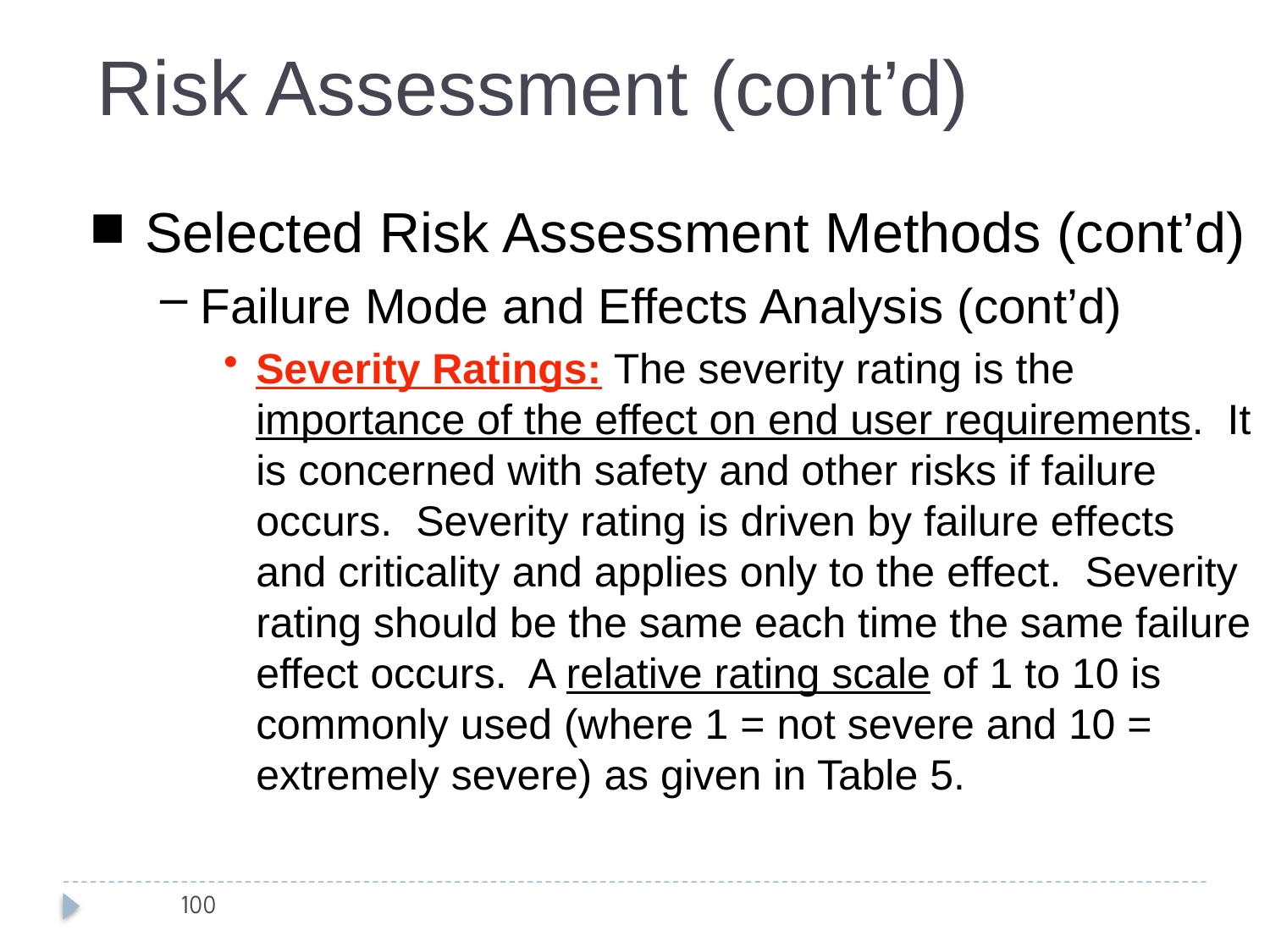

Risk Assessment (cont’d)
Selected Risk Assessment Methods (cont’d)
Failure Mode and Effects Analysis (cont’d)
Severity Ratings: The severity rating is the importance of the effect on end user requirements.  It is concerned with safety and other risks if failure occurs.  Severity rating is driven by failure effects and criticality and applies only to the effect.  Severity rating should be the same each time the same failure effect occurs.  A relative rating scale of 1 to 10 is commonly used (where 1 = not severe and 10 = extremely severe) as given in Table 5.
100